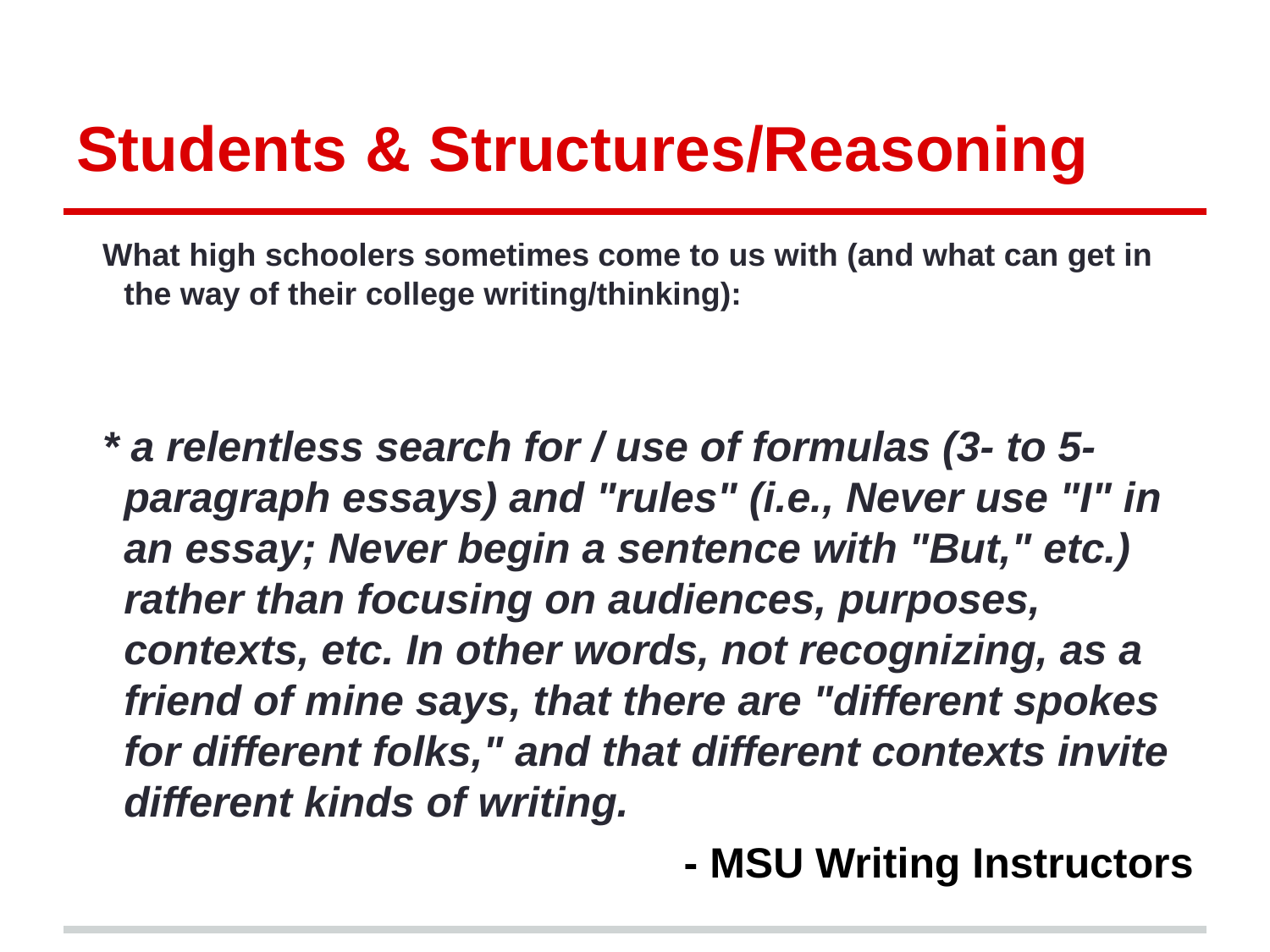

# Students & Structures/Reasoning
What high schoolers sometimes come to us with (and what can get in the way of their college writing/thinking):

* a relentless search for / use of formulas (3- to 5-paragraph essays) and "rules" (i.e., Never use "I" in an essay; Never begin a sentence with "But," etc.) rather than focusing on audiences, purposes, contexts, etc. In other words, not recognizing, as a friend of mine says, that there are "different spokes for different folks," and that different contexts invite different kinds of writing.
- MSU Writing Instructors